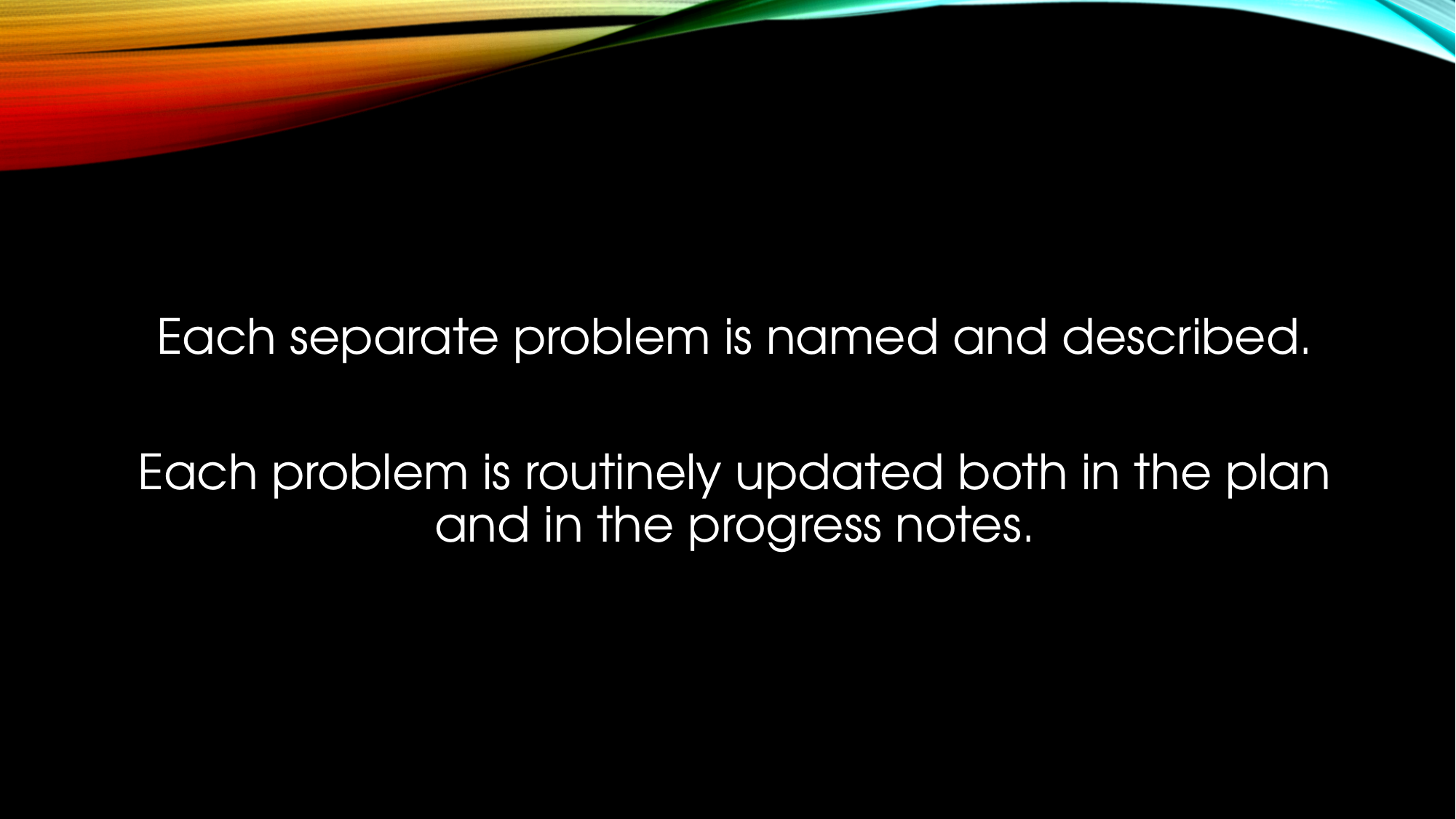

Each separate problem is named and described.

Each problem is routinely updated both in the plan and in the progress notes.